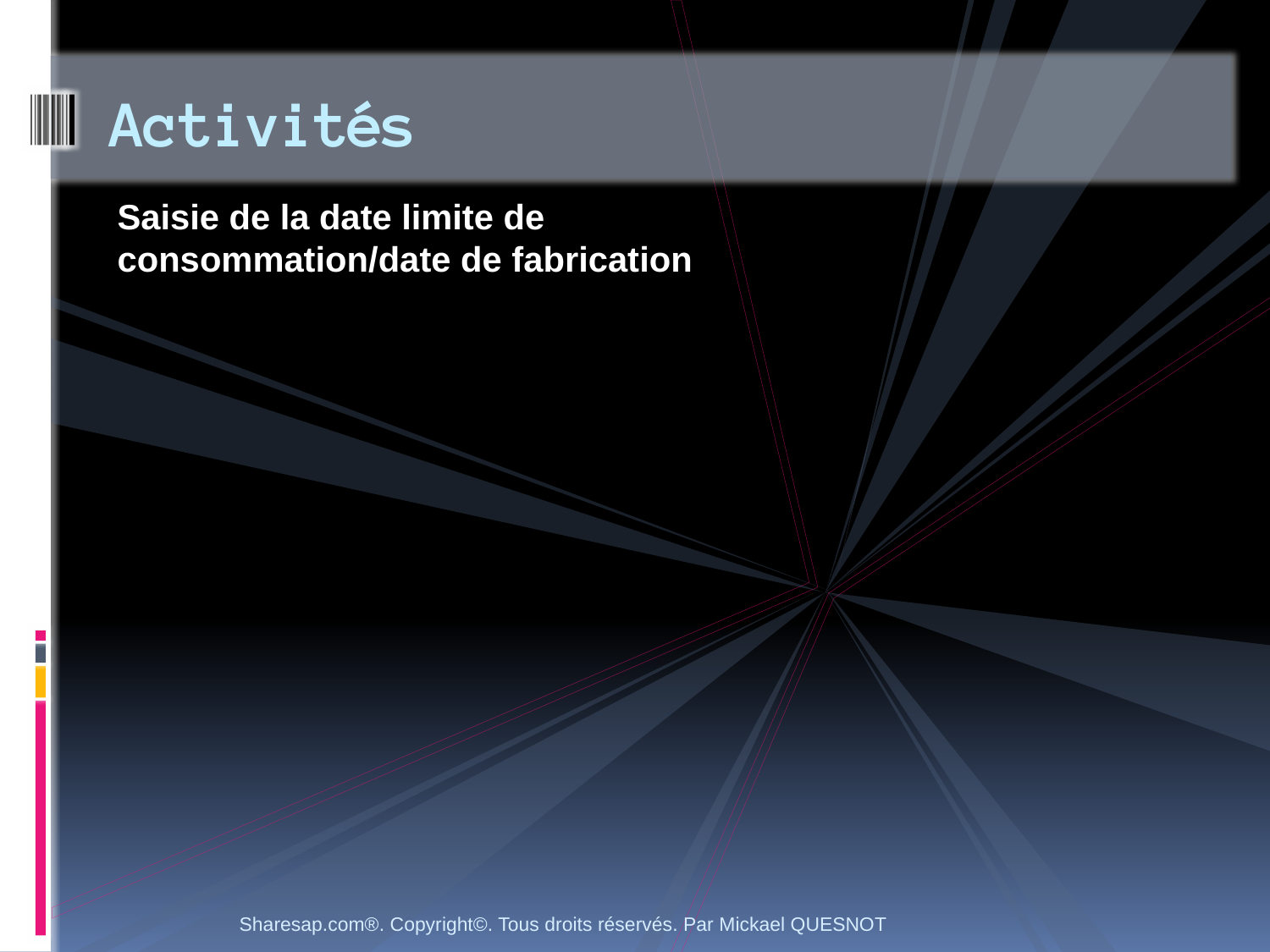

# Activités
Saisie de la date limite de consommation/date de fabrication
Sharesap.com®. Copyright©. Tous droits réservés. Par Mickael QUESNOT